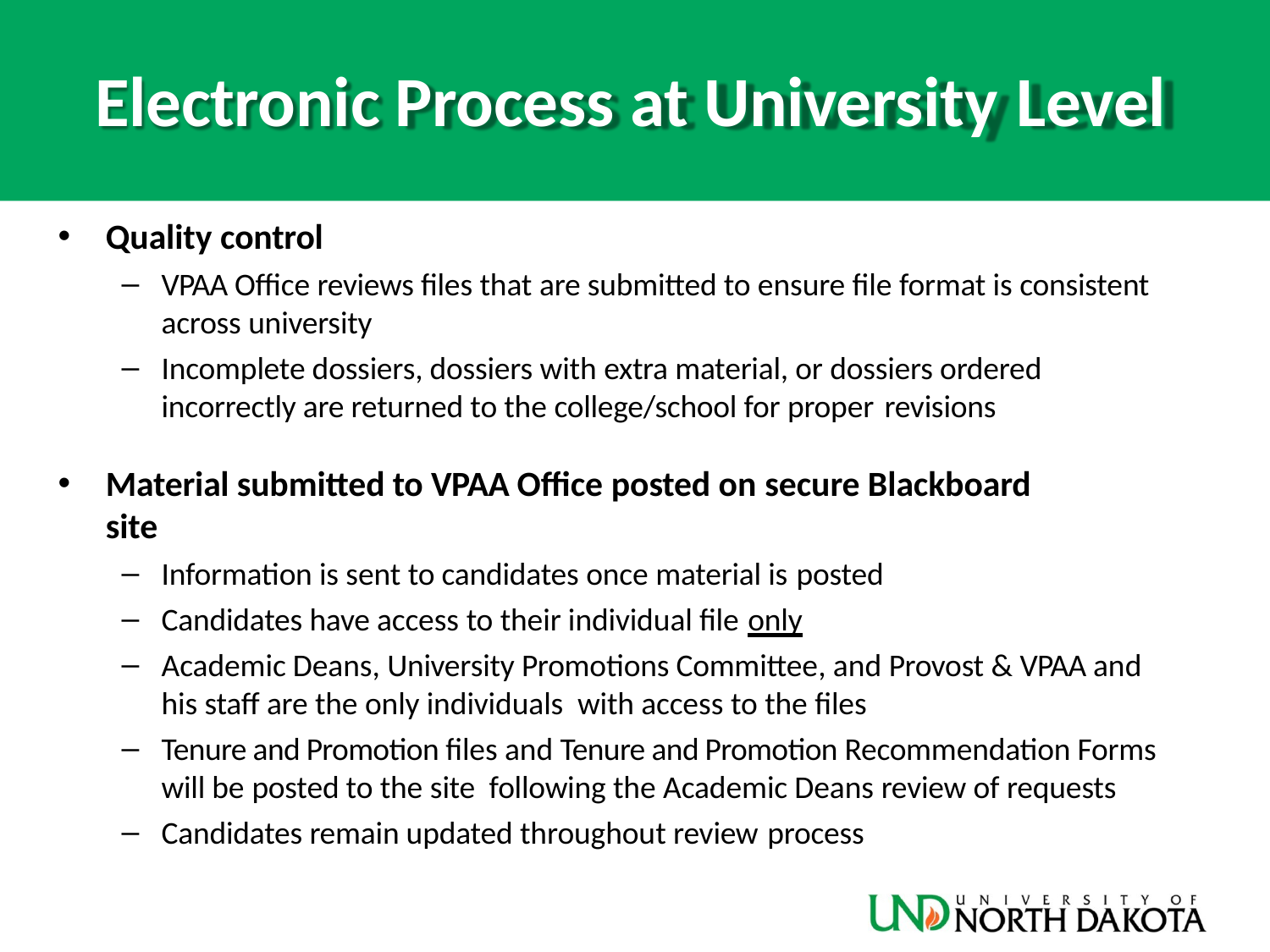

# Electronic Process at University Level
Quality control
VPAA Office reviews files that are submitted to ensure file format is consistent  across university
Incomplete dossiers, dossiers with extra material, or dossiers ordered  incorrectly are returned to the college/school for proper revisions

Material submitted to VPAA Office posted on secure Blackboard site
Information is sent to candidates once material is posted
Candidates have access to their individual file only
Academic Deans, University Promotions Committee, and Provost & VPAA and his staff are the only individuals  with access to the files
Tenure and Promotion files and Tenure and Promotion Recommendation Forms will be posted to the site  following the Academic Deans review of requests
Candidates remain updated throughout review process